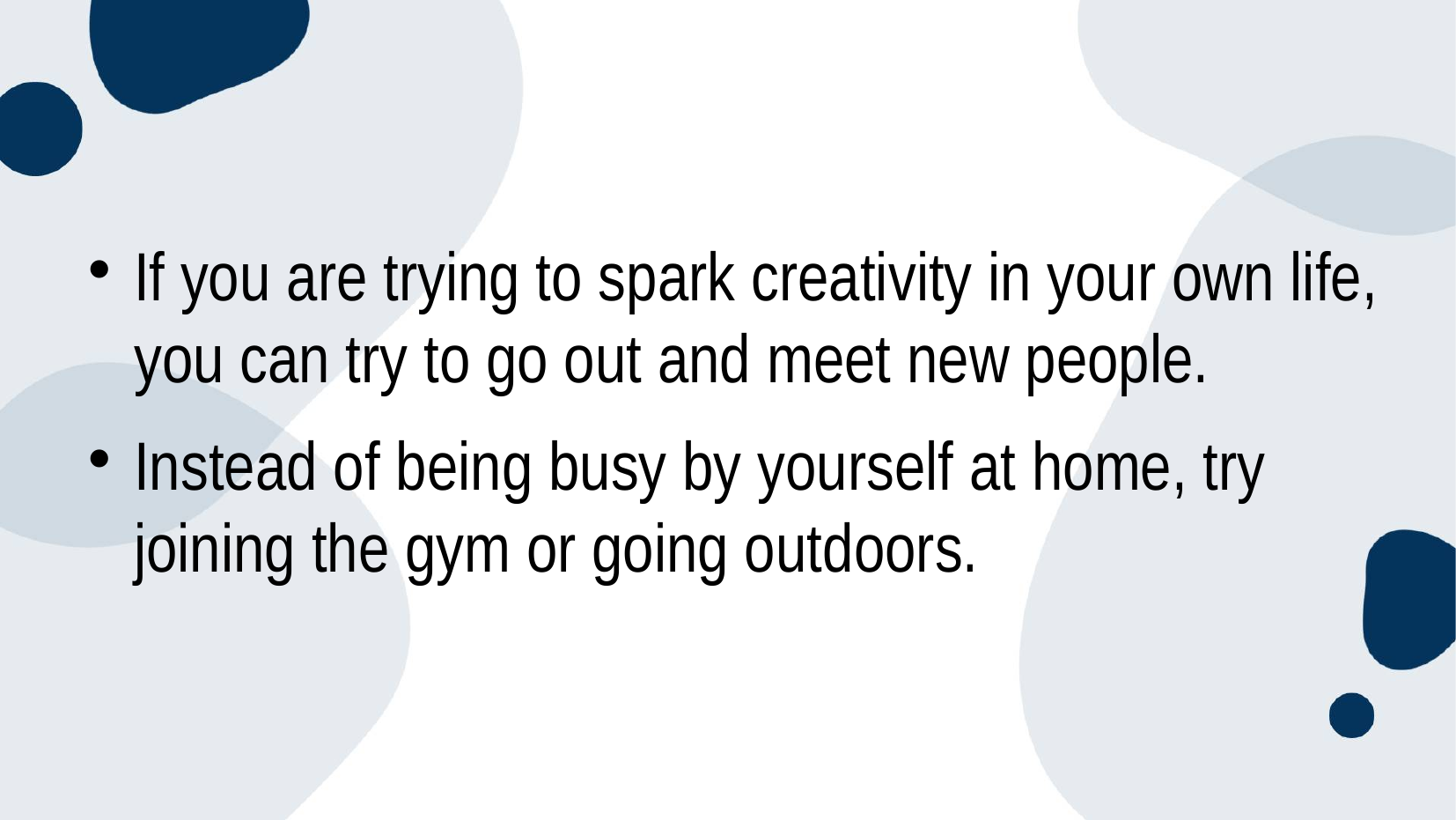

If you are trying to spark creativity in your own life, you can try to go out and meet new people.
Instead of being busy by yourself at home, try joining the gym or going outdoors.